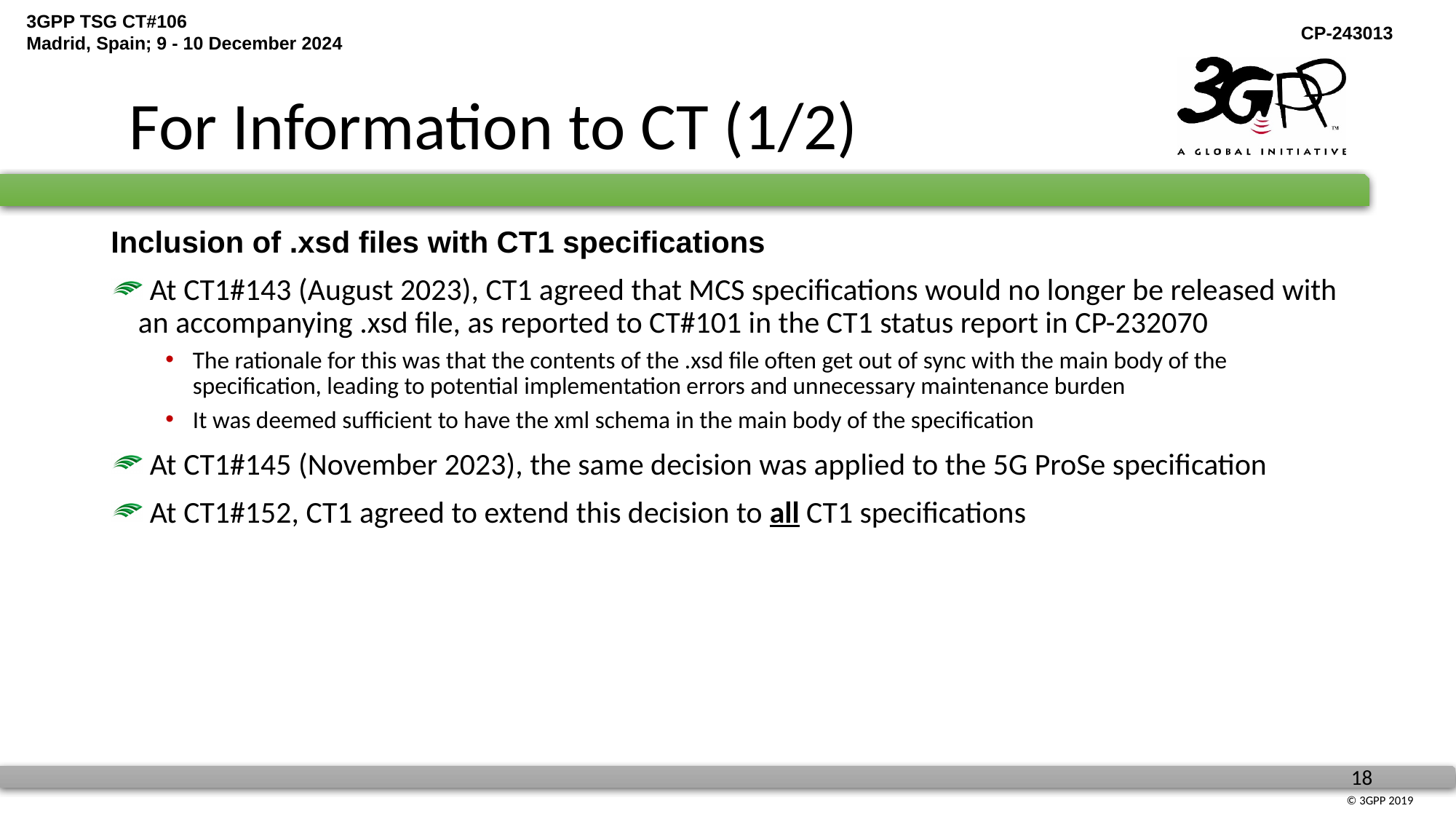

# For Information to CT (1/2)
Inclusion of .xsd files with CT1 specifications
 At CT1#143 (August 2023), CT1 agreed that MCS specifications would no longer be released with an accompanying .xsd file, as reported to CT#101 in the CT1 status report in CP-232070
The rationale for this was that the contents of the .xsd file often get out of sync with the main body of the specification, leading to potential implementation errors and unnecessary maintenance burden
It was deemed sufficient to have the xml schema in the main body of the specification
 At CT1#145 (November 2023), the same decision was applied to the 5G ProSe specification
 At CT1#152, CT1 agreed to extend this decision to all CT1 specifications